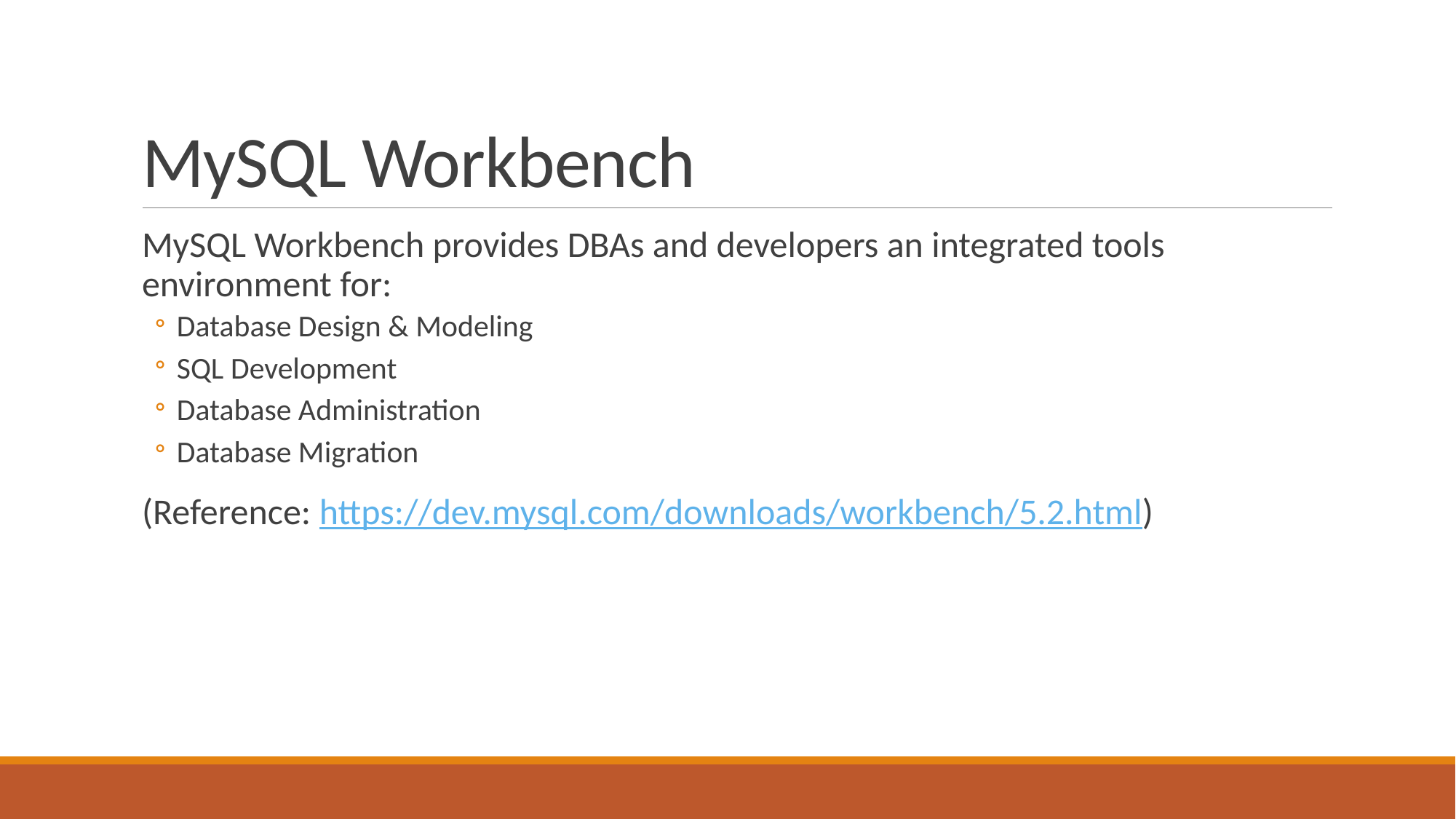

# MySQL Workbench
MySQL Workbench provides DBAs and developers an integrated tools environment for:
Database Design & Modeling
SQL Development
Database Administration
Database Migration
(Reference: https://dev.mysql.com/downloads/workbench/5.2.html)